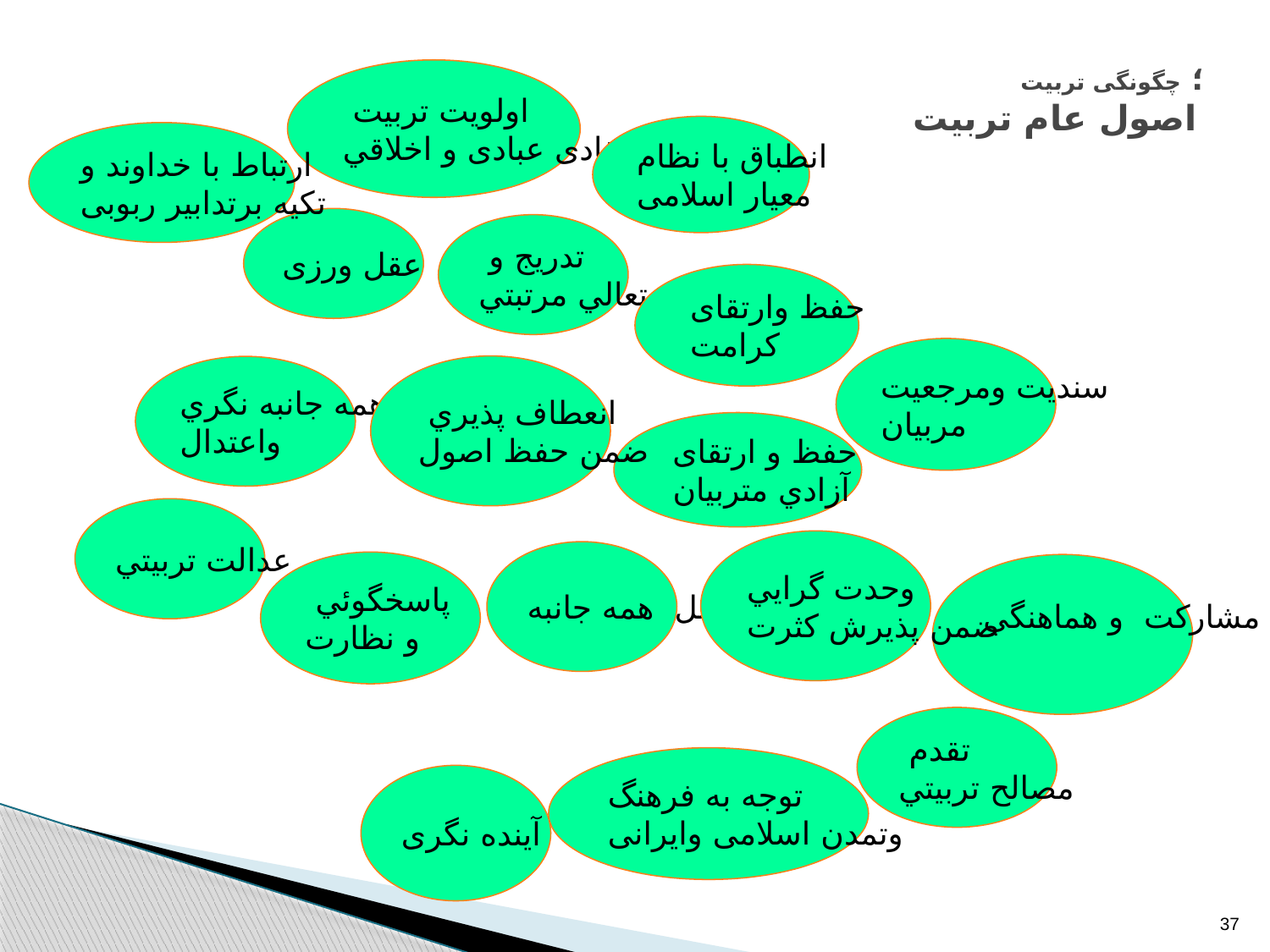

# ؛ چگونگی تربیت اصول عام تربيت
اولويت تربيت
اعتقادی عبادی و اخلاقي
انطباق با نظام
 معيار اسلامی
ارتباط با خداوند و
 تکیه برتدابیر ربوبی
عقل ورزی
تدريج و
تعالي مرتبتي
 حفظ وارتقای
كرامت
سندیت ومرجعیت
 مربیان
انعطاف پذيري
ضمن حفظ اصول
همه جانبه نگري
 واعتدال
حفظ و ارتقای
آزادي متربیان
عدالت تربيتي
وحدت گرايي
 ضمن پذيرش کثرت
تعامل  همه جانبه
پاسخگوئي
و نظارت
مشارکت  و هماهنگي

تقدم
مصالح تربيتي
توجه به فرهنگ
  وتمدن اسلامی وایرانی
آینده نگری
37